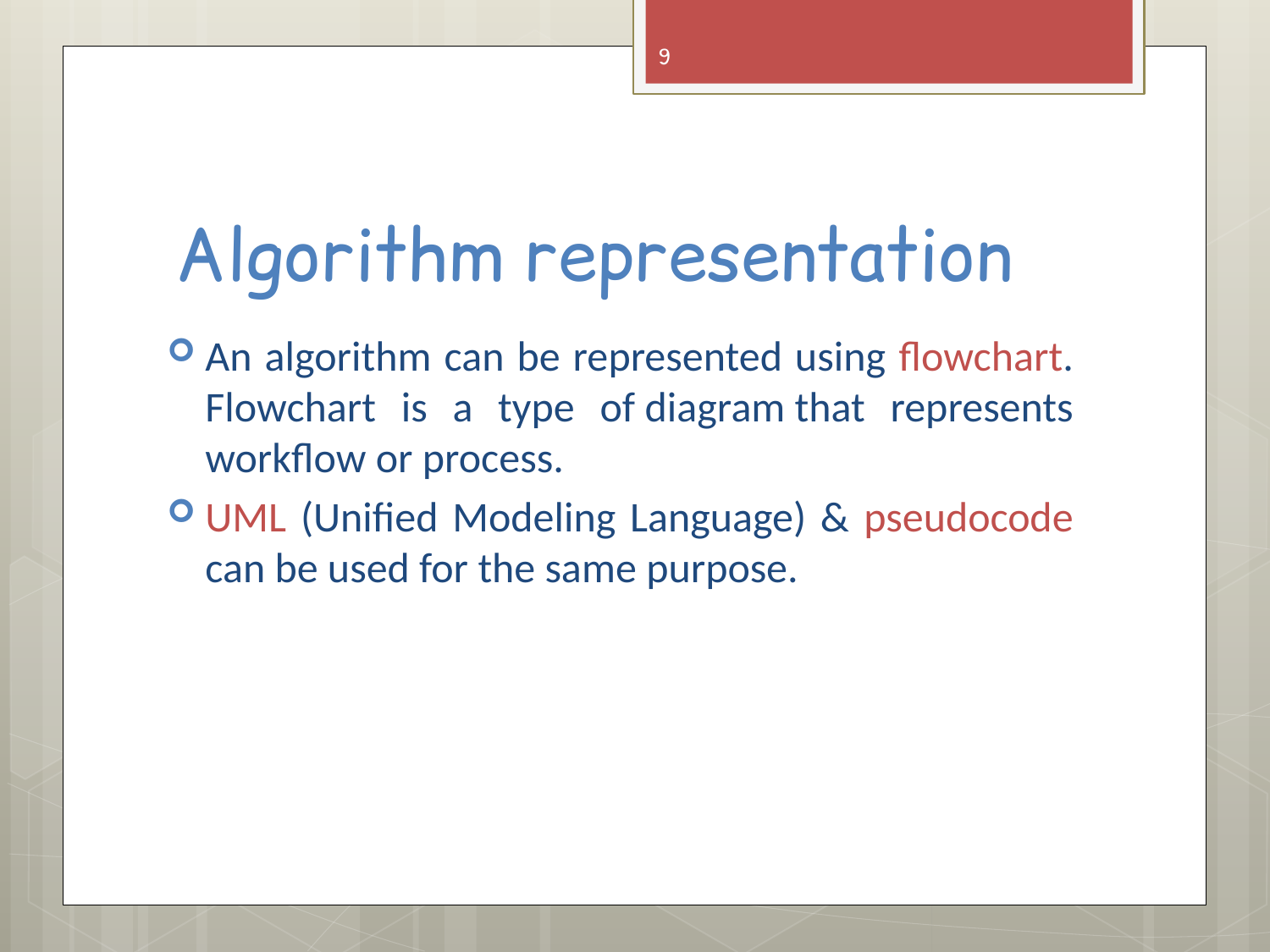

9
# Algorithm representation
An algorithm can be represented using flowchart. Flowchart is a type of diagram that represents workflow or process.
UML (Unified Modeling Language) & pseudocode can be used for the same purpose.